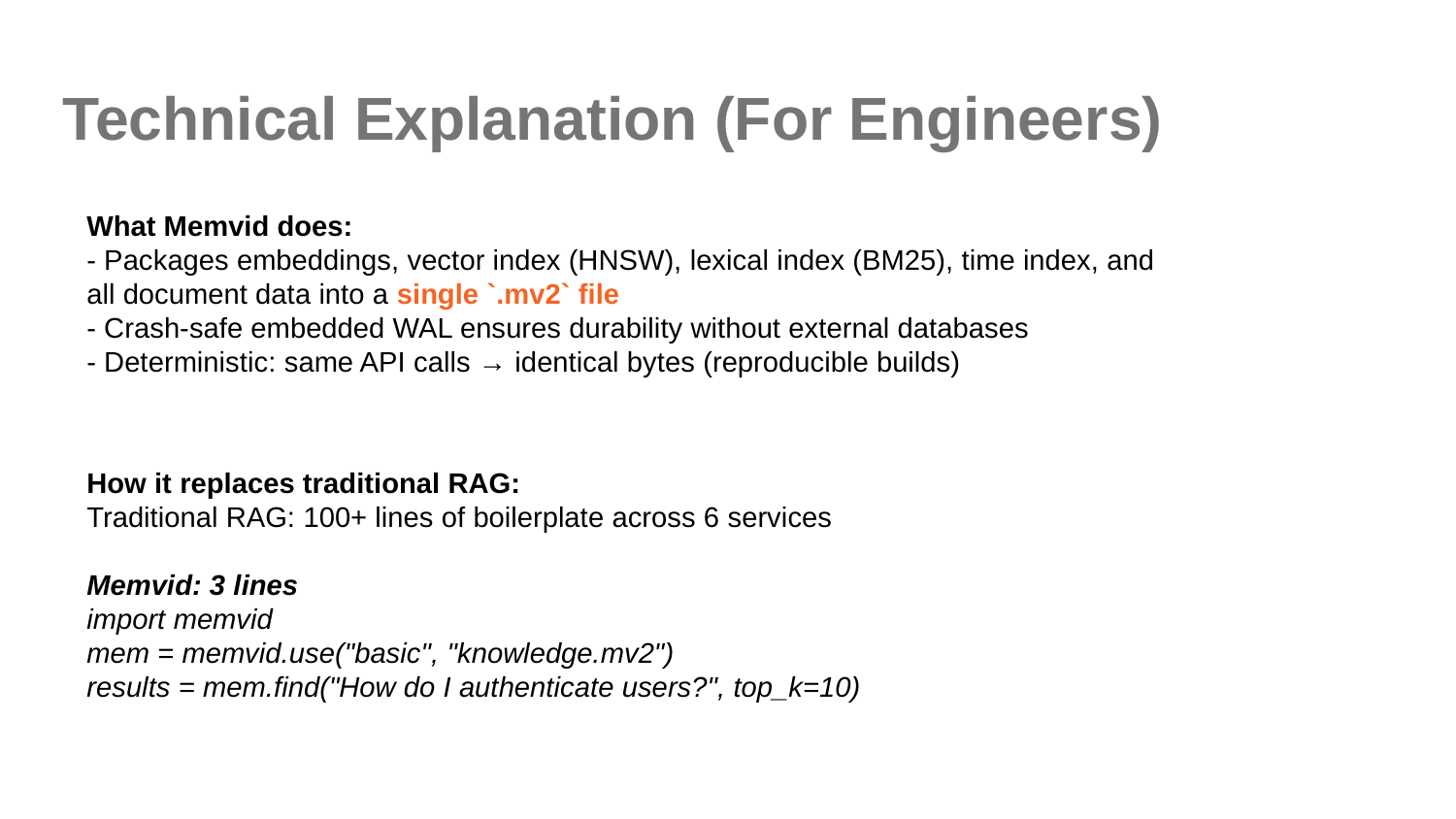

# Technical Explanation (For Engineers)

What Memvid does:
- Packages embeddings, vector index (HNSW), lexical index (BM25), time index, and all document data into a single `.mv2` file
- Crash-safe embedded WAL ensures durability without external databases
- Deterministic: same API calls → identical bytes (reproducible builds)
How it replaces traditional RAG:
Traditional RAG: 100+ lines of boilerplate across 6 services

Memvid: 3 lines
import memvid
mem = memvid.use("basic", "knowledge.mv2")
results = mem.find("How do I authenticate users?", top_k=10)